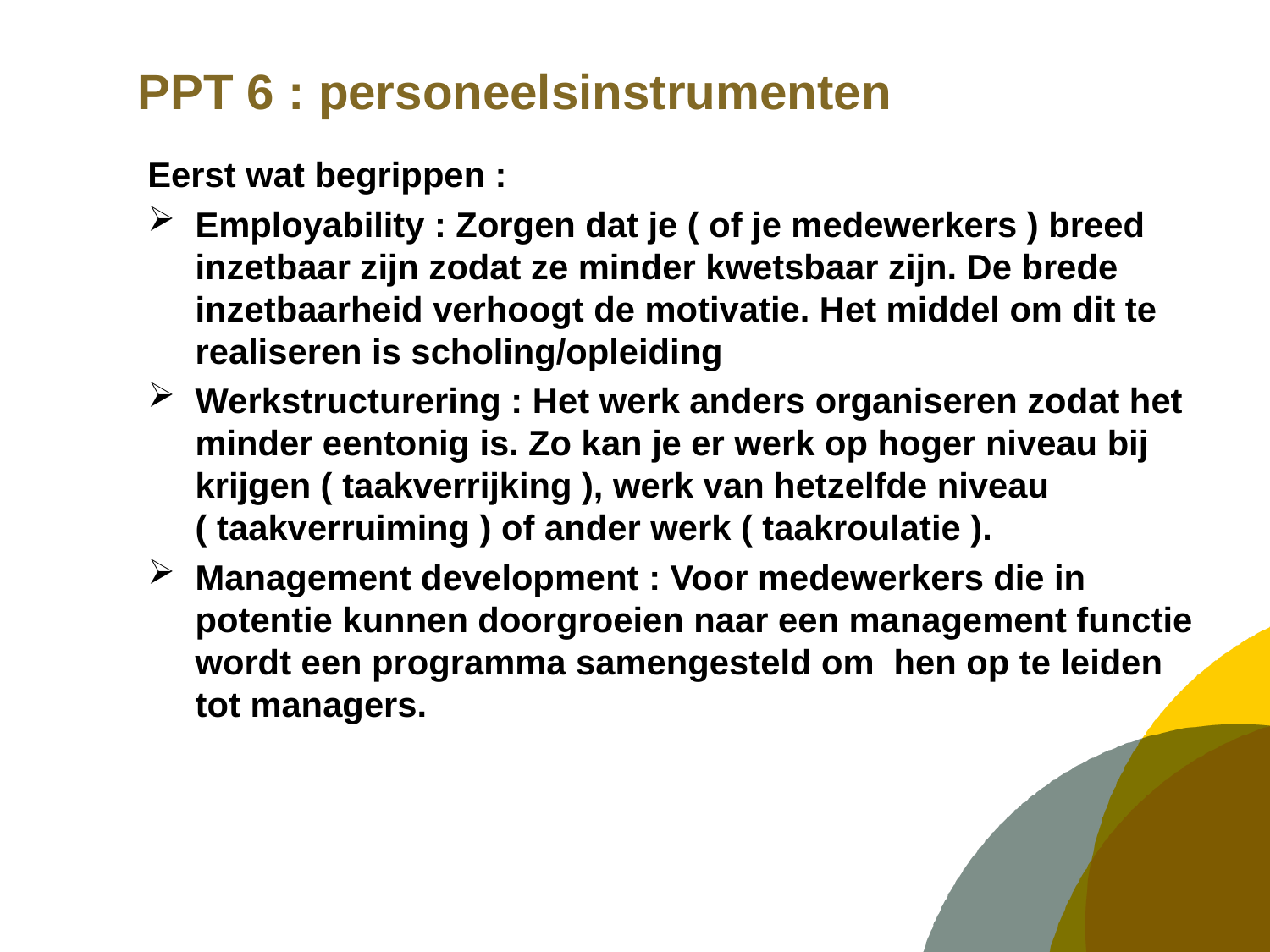

# PPT 6 : personeelsinstrumenten
Eerst wat begrippen :
Employability : Zorgen dat je ( of je medewerkers ) breed inzetbaar zijn zodat ze minder kwetsbaar zijn. De brede inzetbaarheid verhoogt de motivatie. Het middel om dit te realiseren is scholing/opleiding
Werkstructurering : Het werk anders organiseren zodat het minder eentonig is. Zo kan je er werk op hoger niveau bij krijgen ( taakverrijking ), werk van hetzelfde niveau ( taakverruiming ) of ander werk ( taakroulatie ).
Management development : Voor medewerkers die in  potentie kunnen doorgroeien naar een management functie wordt een programma samengesteld om  hen op te leiden tot managers.